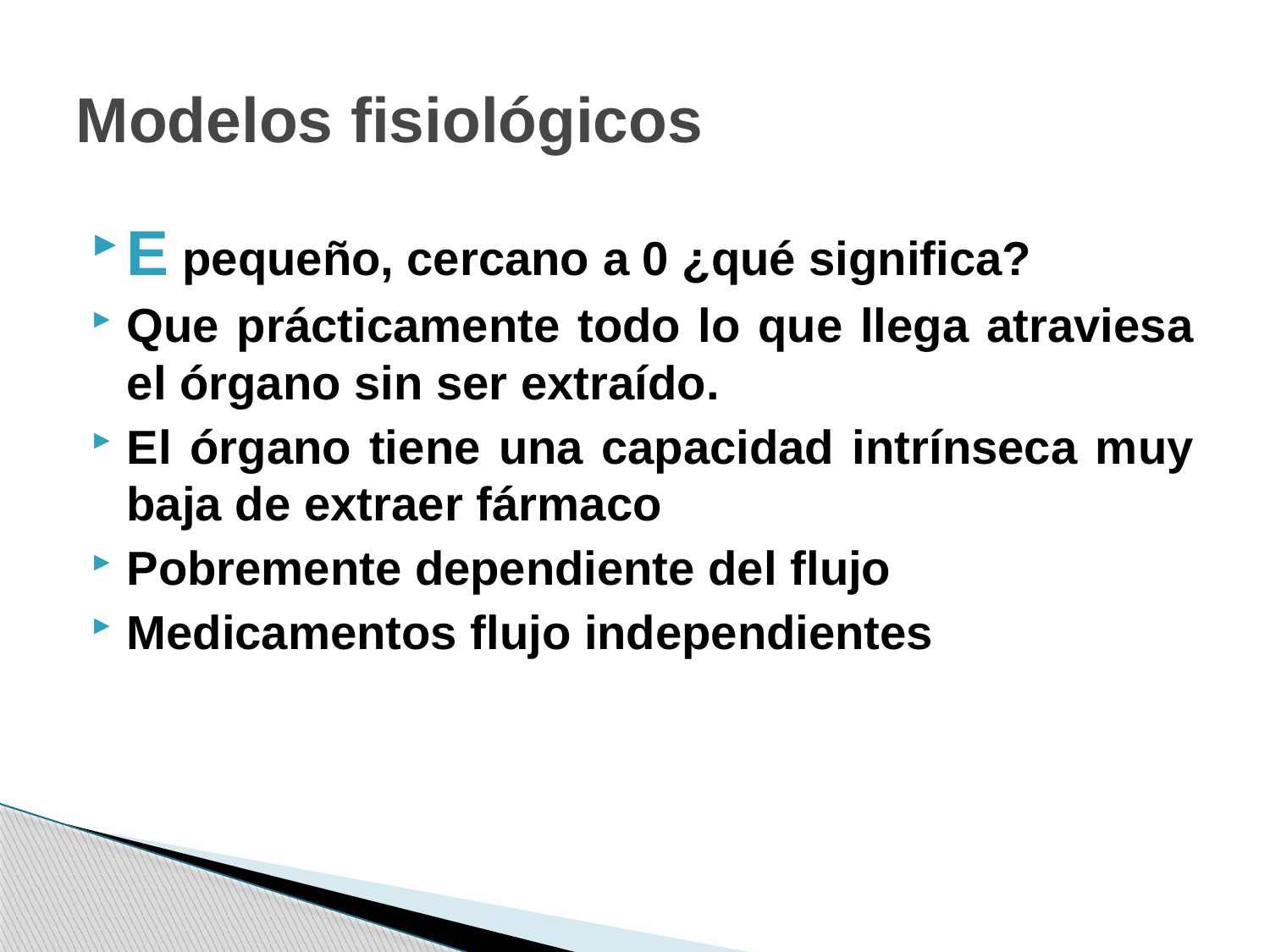

# Modelos fisiológicos
E pequeño, cercano a 0 ¿qué significa?
Que prácticamente todo lo que llega atraviesa el órgano sin ser extraído.
El órgano tiene una capacidad intrínseca muy baja de extraer fármaco
Pobremente dependiente del flujo
Medicamentos flujo independientes